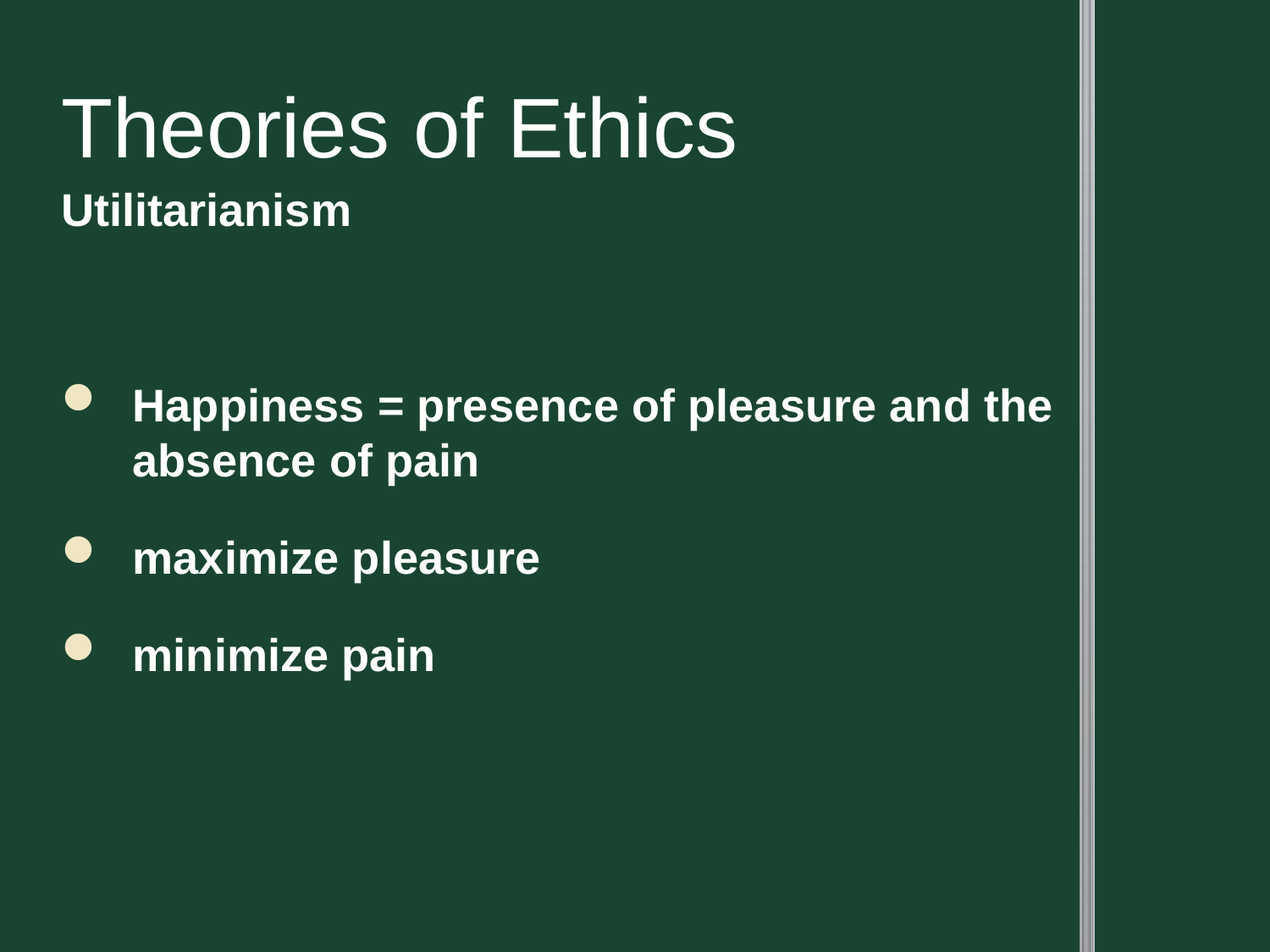

# Theories of Ethics
Utilitarianism

Happiness = presence of pleasure and the absence of pain
maximize pleasure
minimize pain